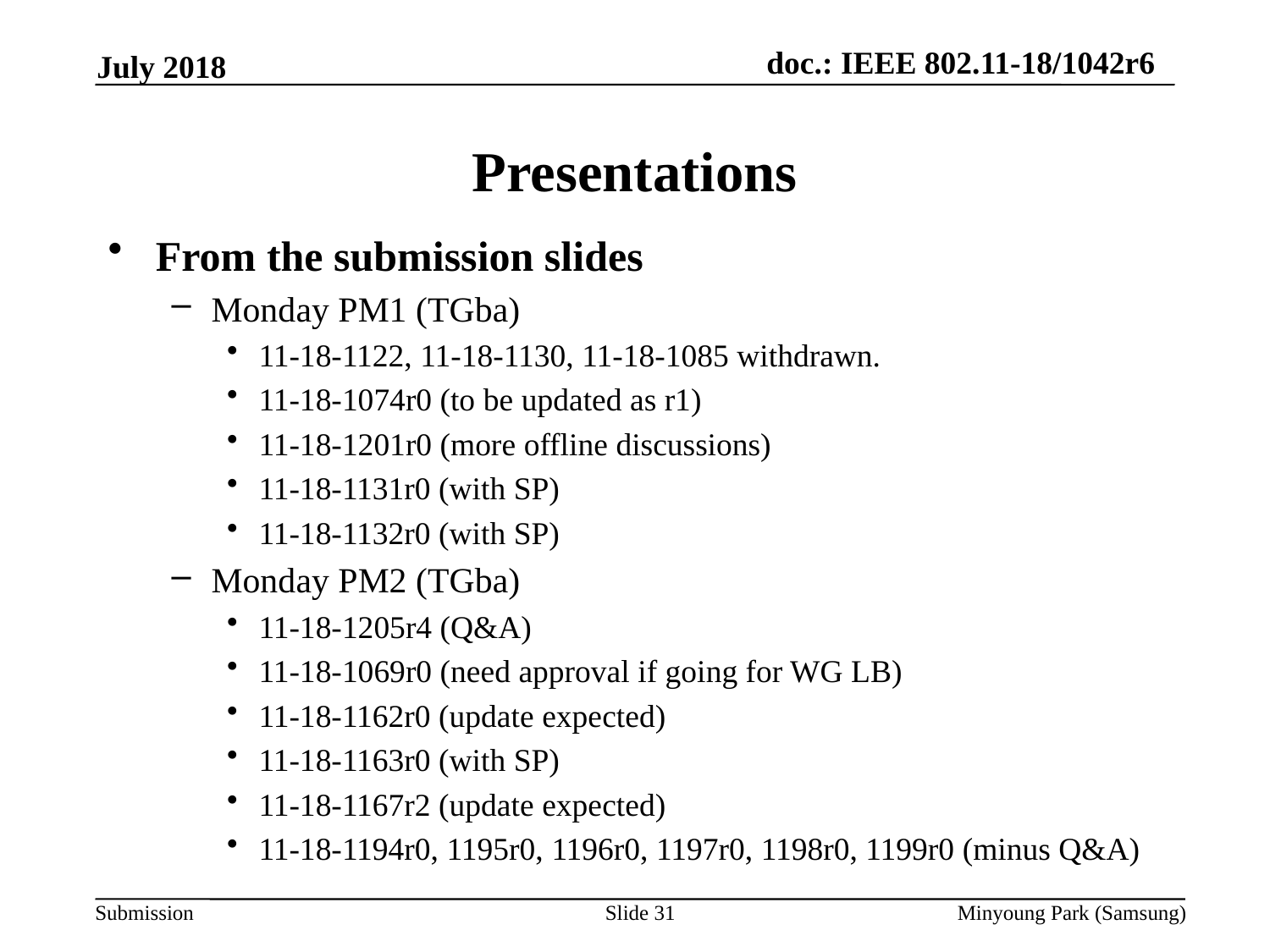

July 2018
# Presentations
From the submission slides
Monday PM1 (TGba)
11-18-1122, 11-18-1130, 11-18-1085 withdrawn.
11-18-1074r0 (to be updated as r1)
11-18-1201r0 (more offline discussions)
11-18-1131r0 (with SP)
11-18-1132r0 (with SP)
Monday PM2 (TGba)
11-18-1205r4 (Q&A)
11-18-1069r0 (need approval if going for WG LB)
11-18-1162r0 (update expected)
11-18-1163r0 (with SP)
11-18-1167r2 (update expected)
11-18-1194r0, 1195r0, 1196r0, 1197r0, 1198r0, 1199r0 (minus Q&A)
Slide 31
Minyoung Park (Samsung)